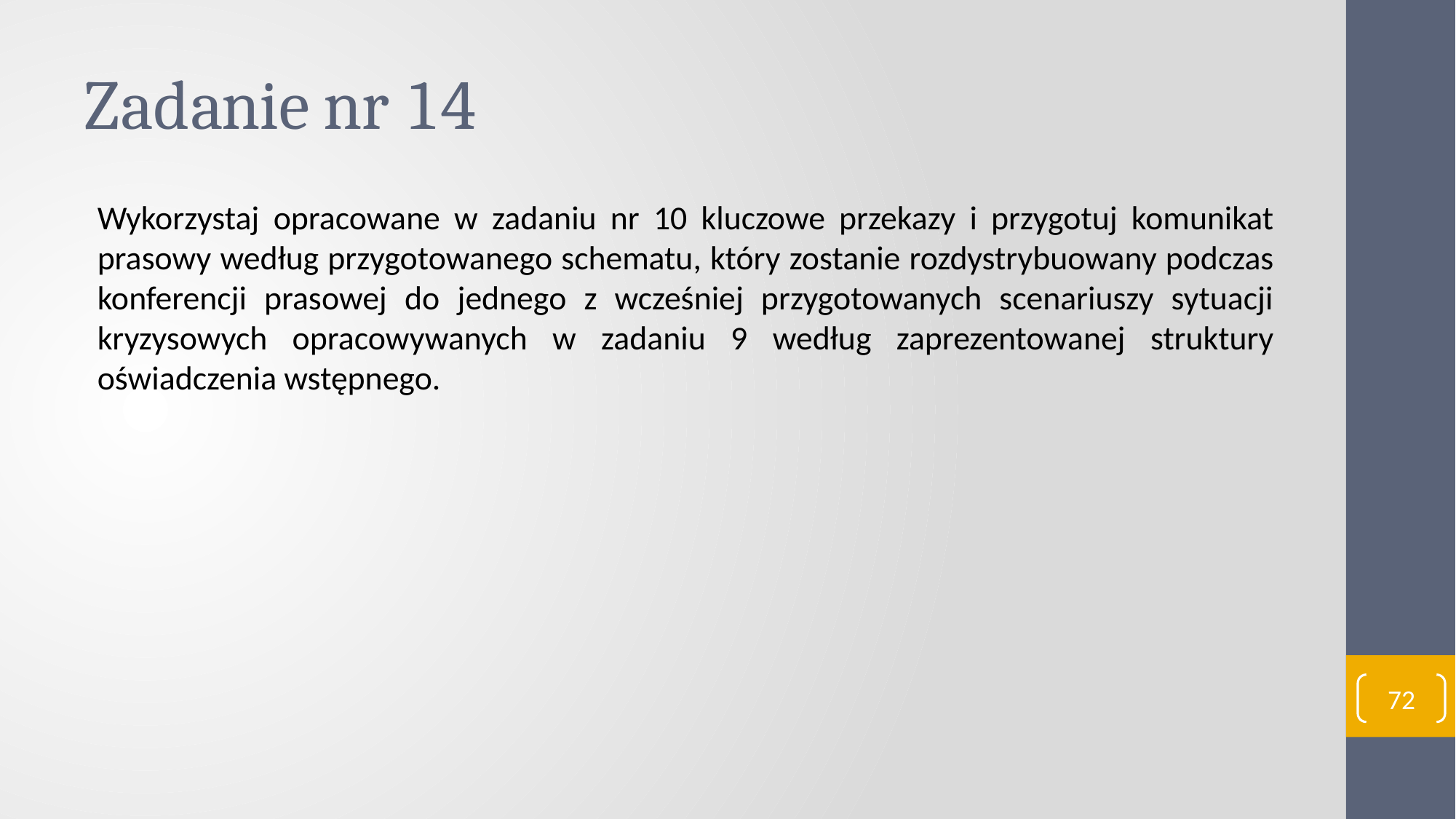

# Zadanie nr 14
Wykorzystaj opracowane w zadaniu nr 10 kluczowe przekazy i przygotuj komunikat prasowy według przygotowanego schematu, który zostanie rozdystrybuowany podczas konferencji prasowej do jednego z wcześniej przygotowanych scenariuszy sytuacji kryzysowych opracowywanych w zadaniu 9 według zaprezentowanej struktury oświadczenia wstępnego.

72